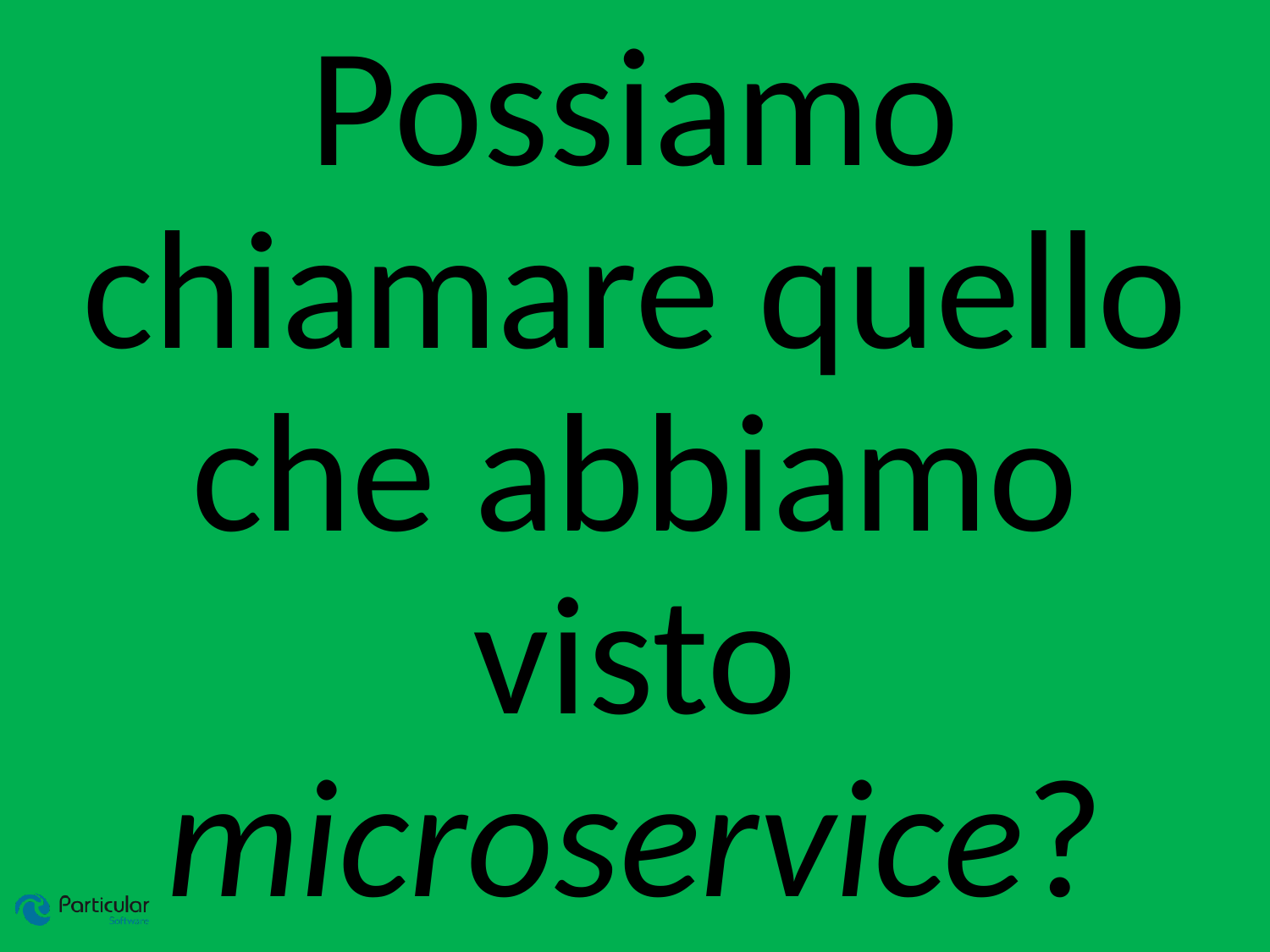

Possiamo chiamare quello che abbiamo visto microservice?